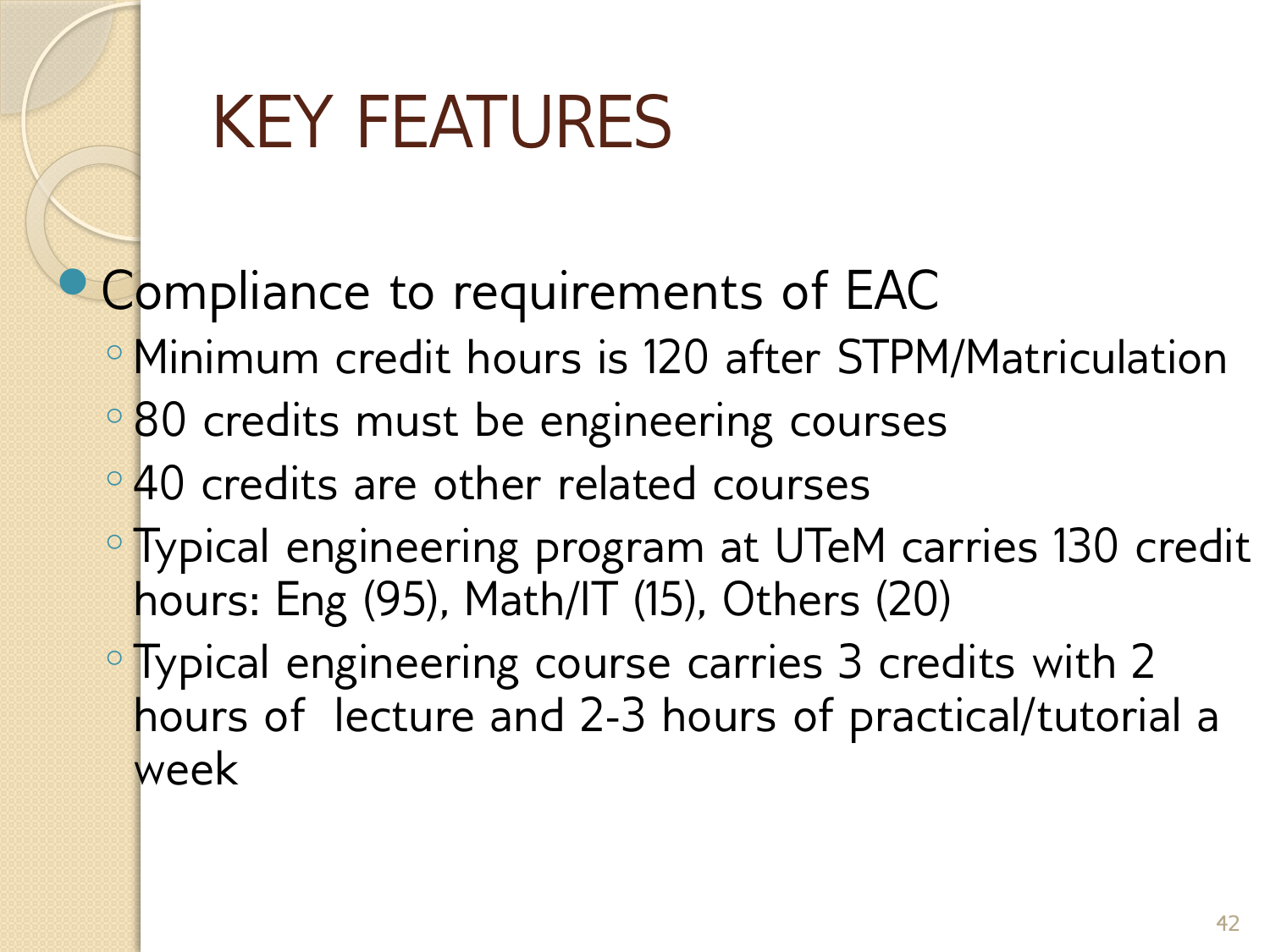

# KEY FEATURES
Compliance to requirements of EAC
Minimum credit hours is 120 after STPM/Matriculation
80 credits must be engineering courses
40 credits are other related courses
Typical engineering program at UTeM carries 130 credit hours: Eng (95), Math/IT (15), Others (20)
Typical engineering course carries 3 credits with 2 hours of  lecture and 2-3 hours of practical/tutorial a week
42